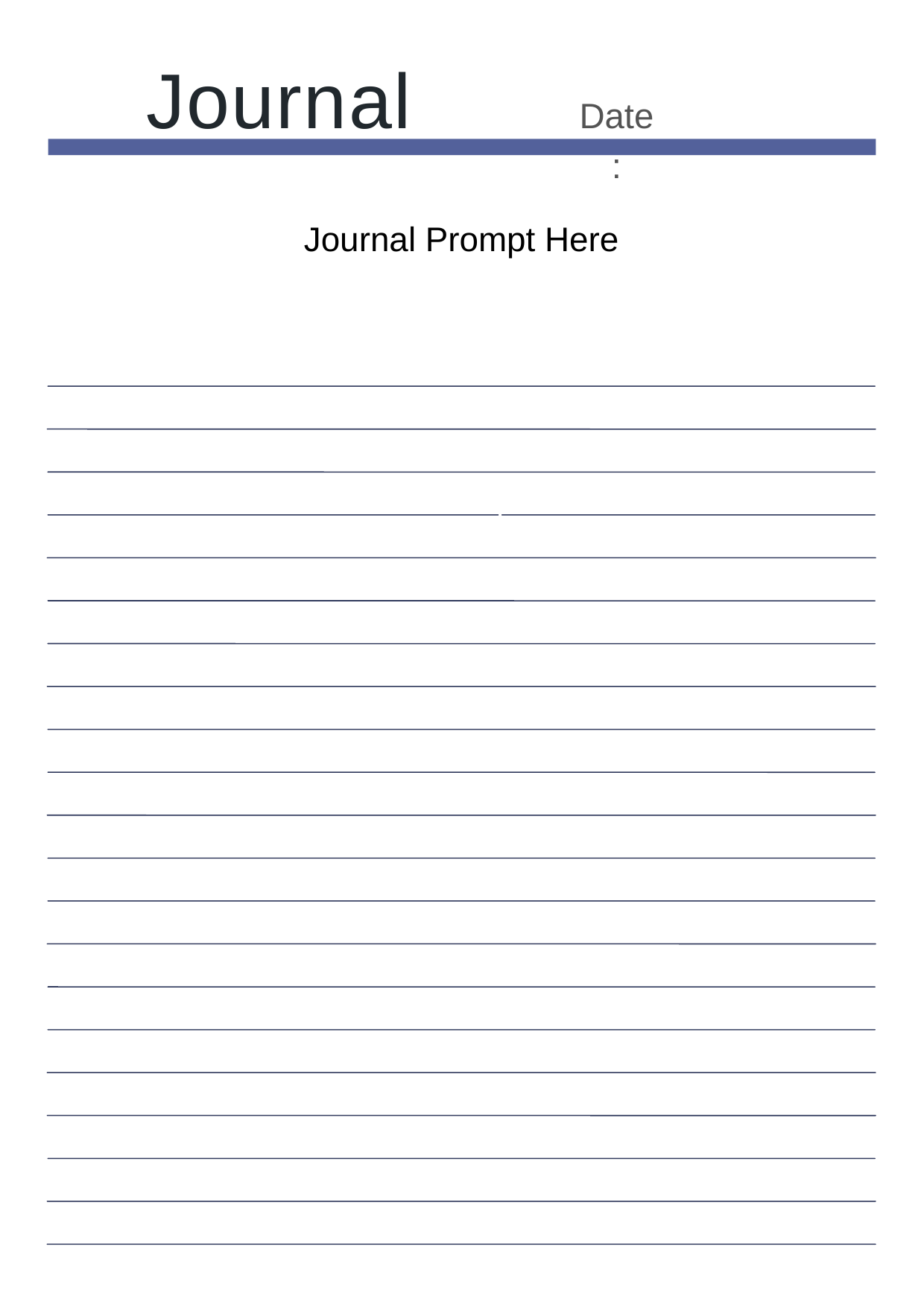

Journal
Date:

Journal Prompt Here

Journal Prompt Here